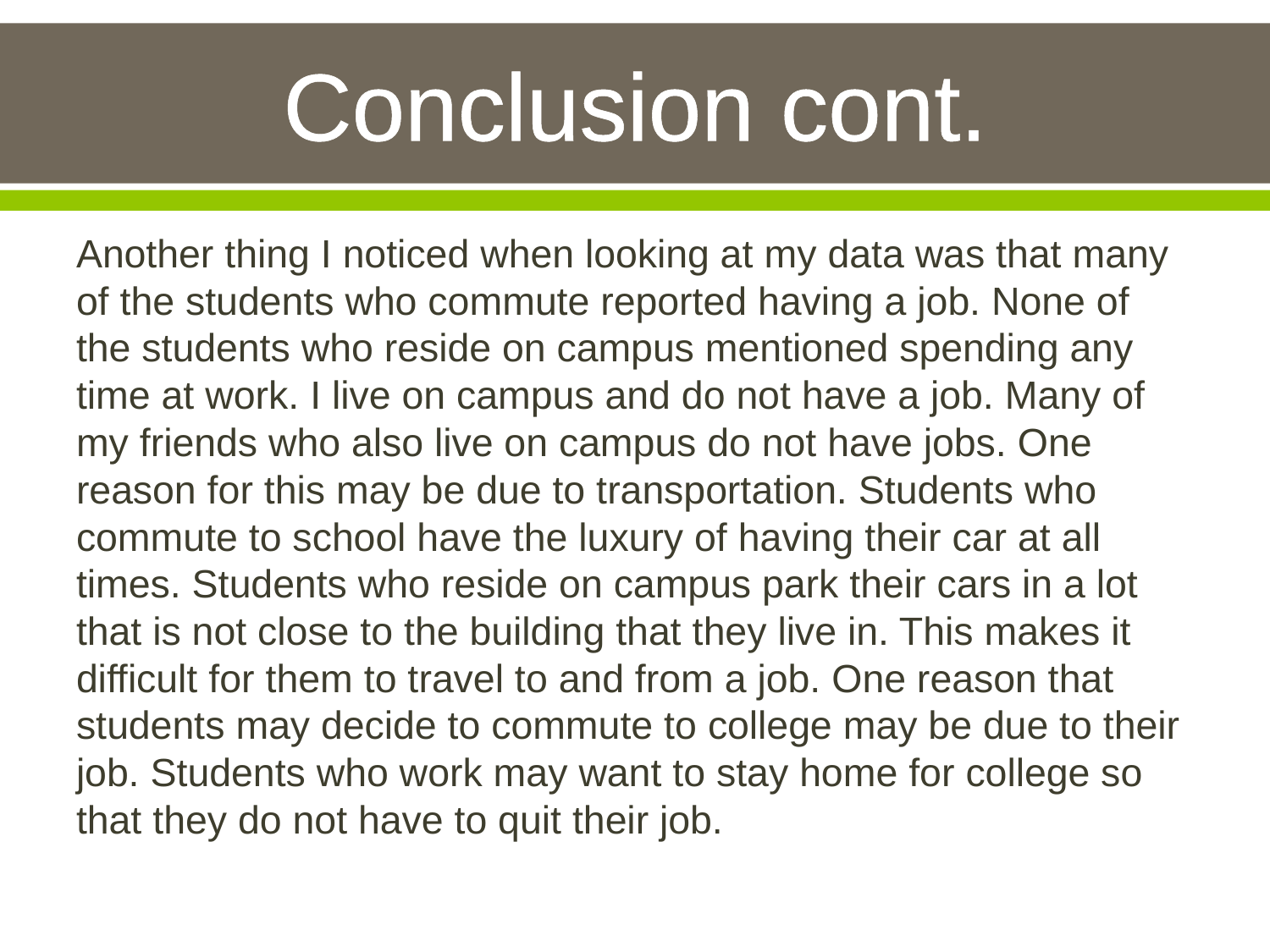

# Conclusion cont.
Another thing I noticed when looking at my data was that many of the students who commute reported having a job. None of the students who reside on campus mentioned spending any time at work. I live on campus and do not have a job. Many of my friends who also live on campus do not have jobs. One reason for this may be due to transportation. Students who commute to school have the luxury of having their car at all times. Students who reside on campus park their cars in a lot that is not close to the building that they live in. This makes it difficult for them to travel to and from a job. One reason that students may decide to commute to college may be due to their job. Students who work may want to stay home for college so that they do not have to quit their job.